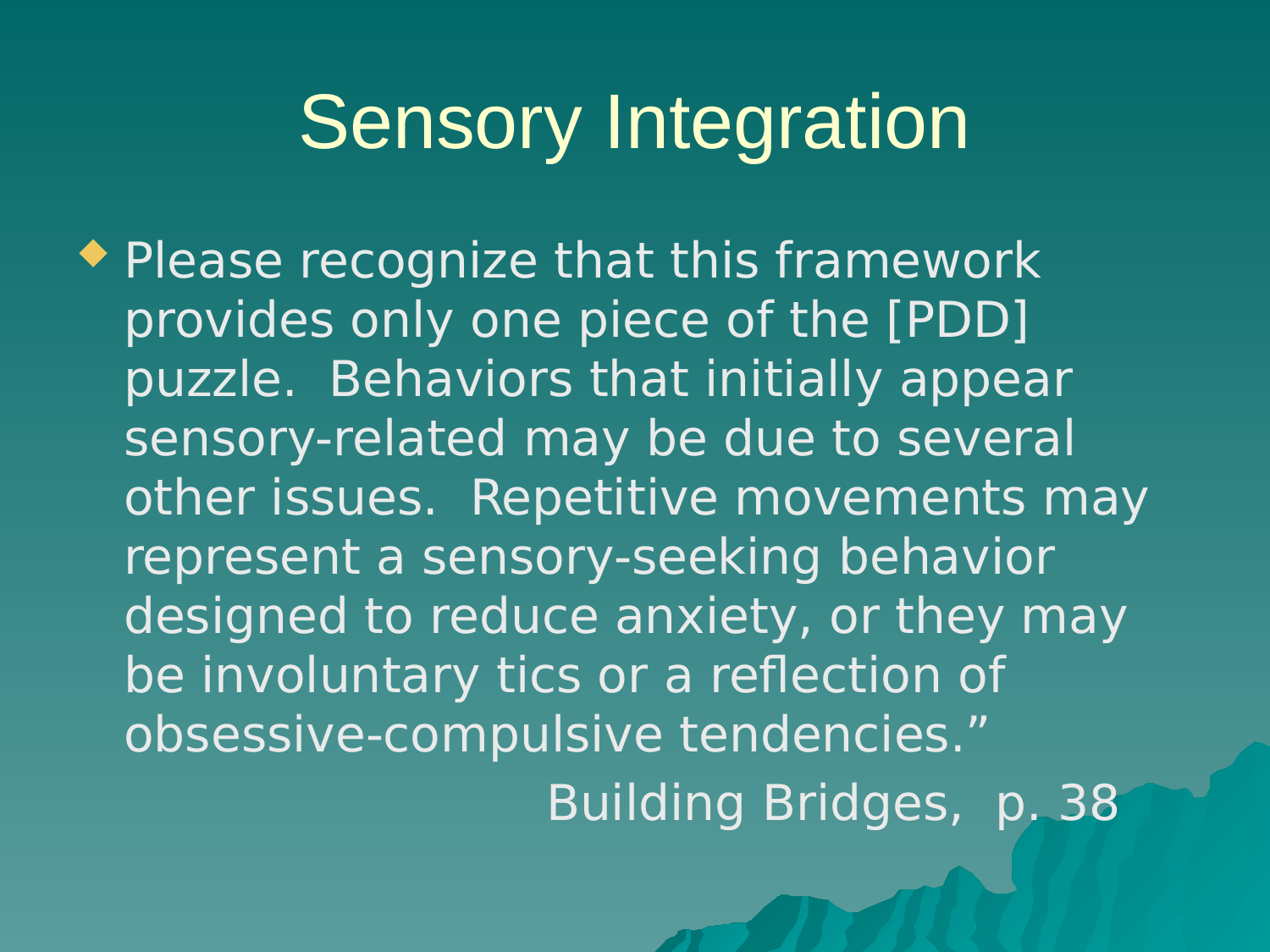

# Sensory Integration
Please recognize that this framework provides only one piece of the [PDD] puzzle.  Behaviors that initially appear sensory-related may be due to several other issues.  Repetitive movements may represent a sensory-seeking behavior designed to reduce anxiety, or they may be involuntary tics or a reflection of obsessive-compulsive tendencies.”
                              Building Bridges,  p. 38